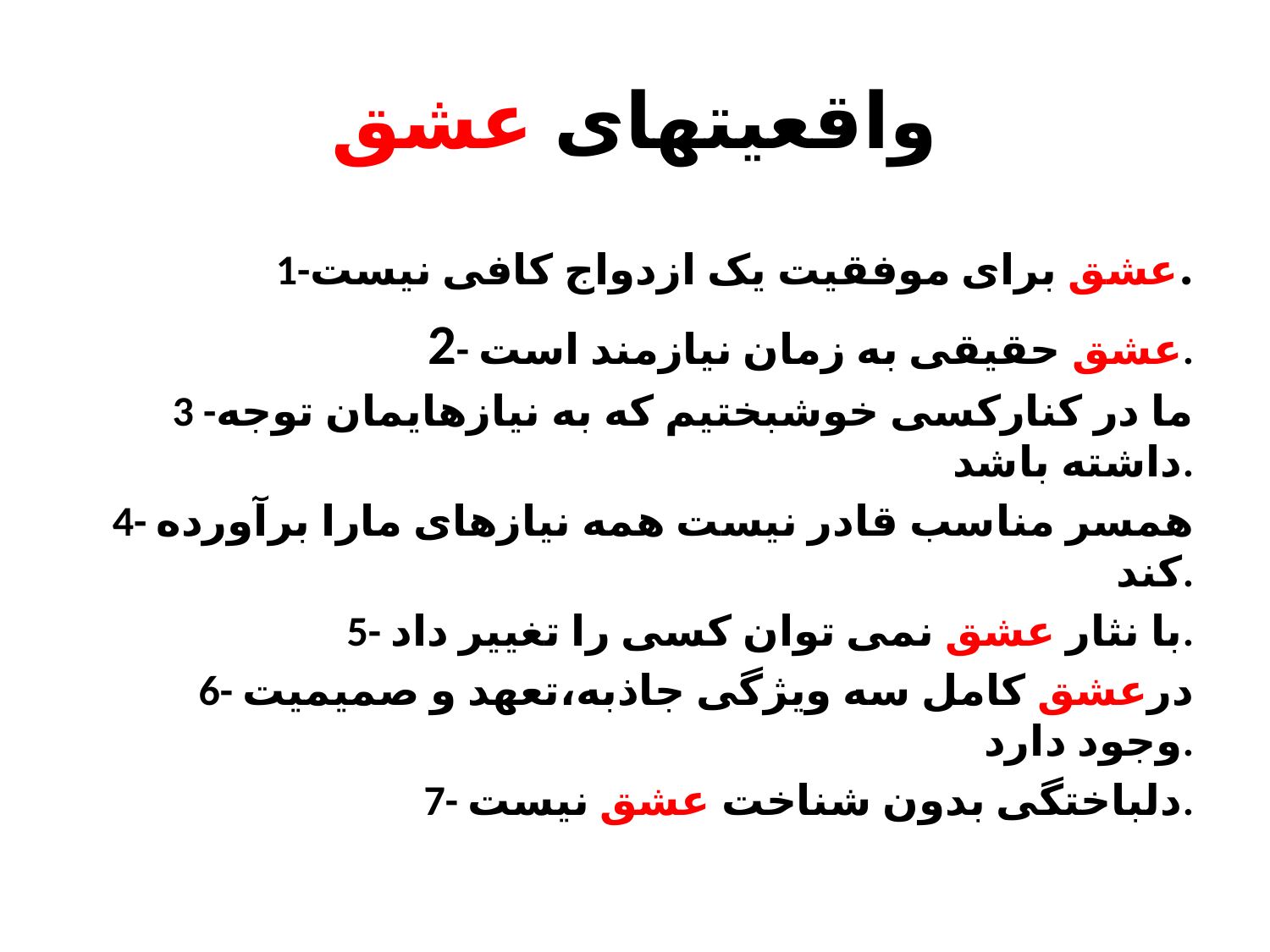

# واقعیتهای عشق
 1-عشق برای موفقیت یک ازدواج کافی نیست.
2- عشق حقیقی به زمان نیازمند است.
3 -ما در کنارکسی خوشبختیم که به نیازهایمان توجه داشته باشد.
4- همسر مناسب قادر نیست همه نیازهای مارا برآورده کند.
5- با نثار عشق نمی توان کسی را تغییر داد.
 6- درعشق کامل سه ویژگی جاذبه،تعهد و صمیمیت وجود دارد.
7- دلباختگی بدون شناخت عشق نیست.